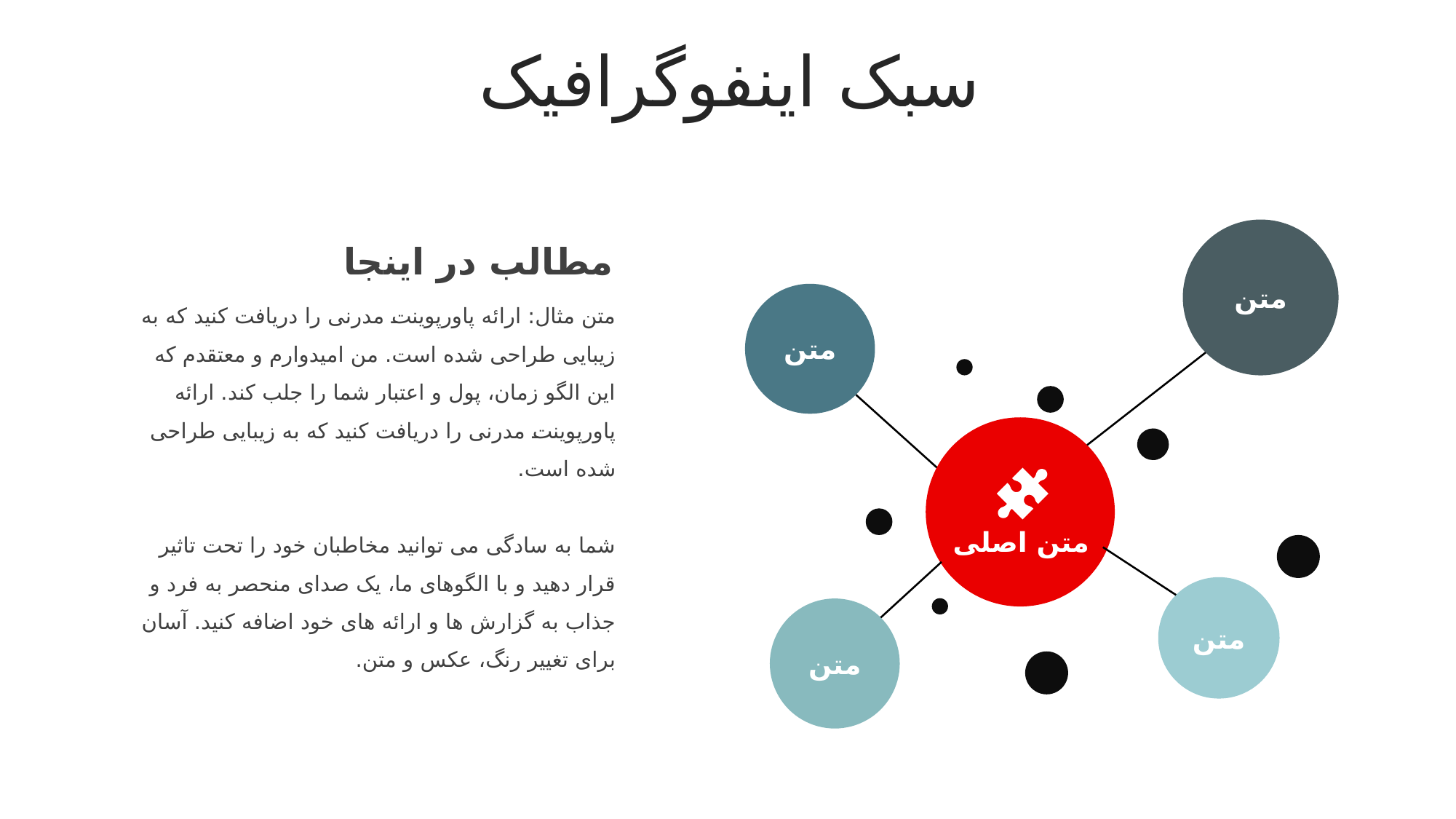

سبک اینفوگرافیک
متن
متن

متن اصلی

متن

متن

مطالب در اینجا
متن مثال: ارائه پاورپوینت مدرنی را دریافت کنید که به زیبایی طراحی شده است. من امیدوارم و معتقدم که این الگو زمان، پول و اعتبار شما را جلب کند. ارائه پاورپوینت مدرنی را دریافت کنید که به زیبایی طراحی شده است.

شما به سادگی می توانید مخاطبان خود را تحت تاثیر قرار دهید و با الگوهای ما، یک صدای منحصر به فرد و جذاب به گزارش ها و ارائه های خود اضافه کنید. آسان برای تغییر رنگ، عکس و متن.